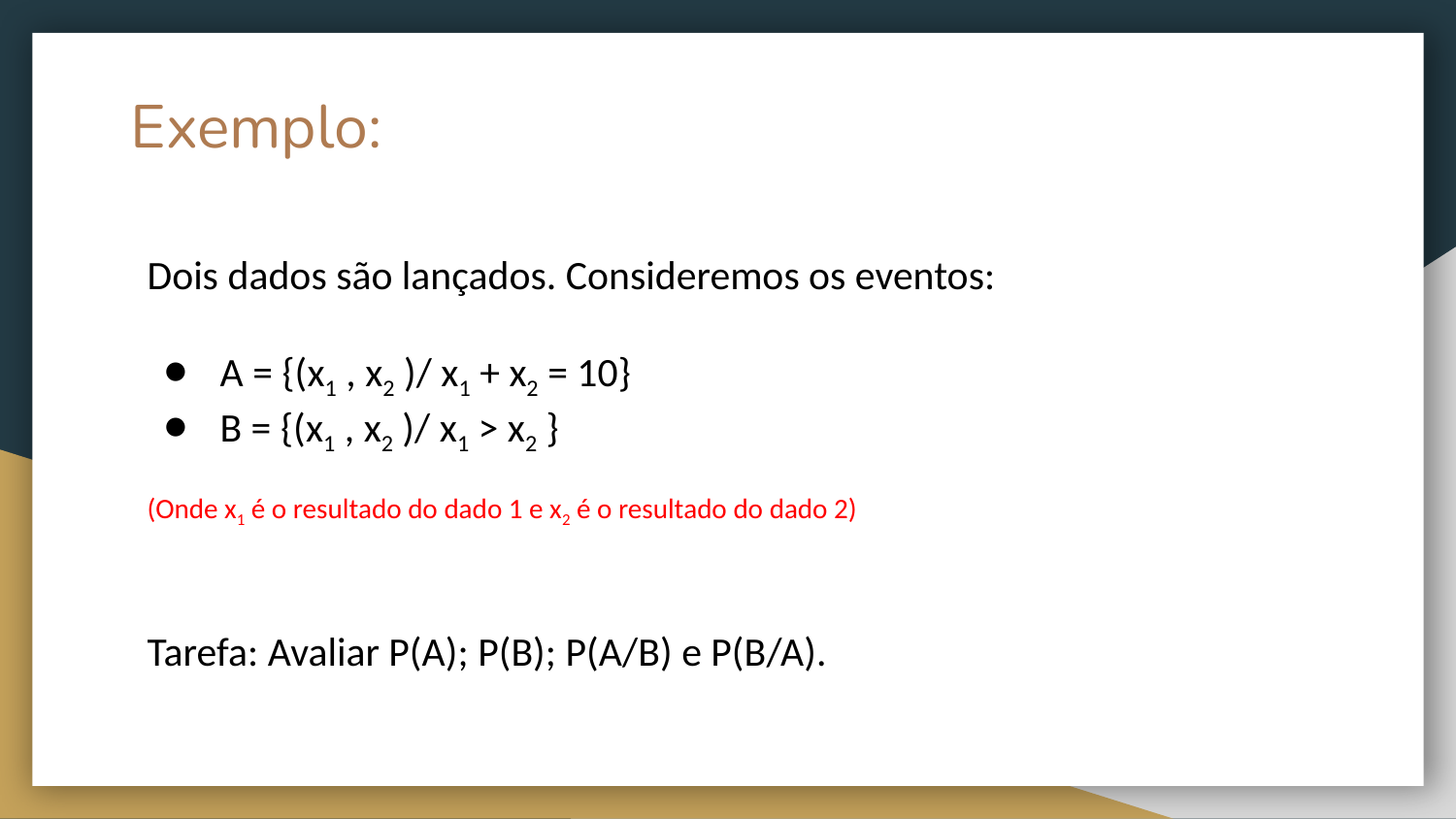

# Exemplo:
Dois dados são lançados. Consideremos os eventos:

A = {(x1 , x2 )/ x1 + x2 = 10}
B = {(x1 , x2 )/ x1 > x2 }

(Onde x1 é o resultado do dado 1 e x2 é o resultado do dado 2)

Tarefa: Avaliar P(A); P(B); P(A/B) e P(B/A).